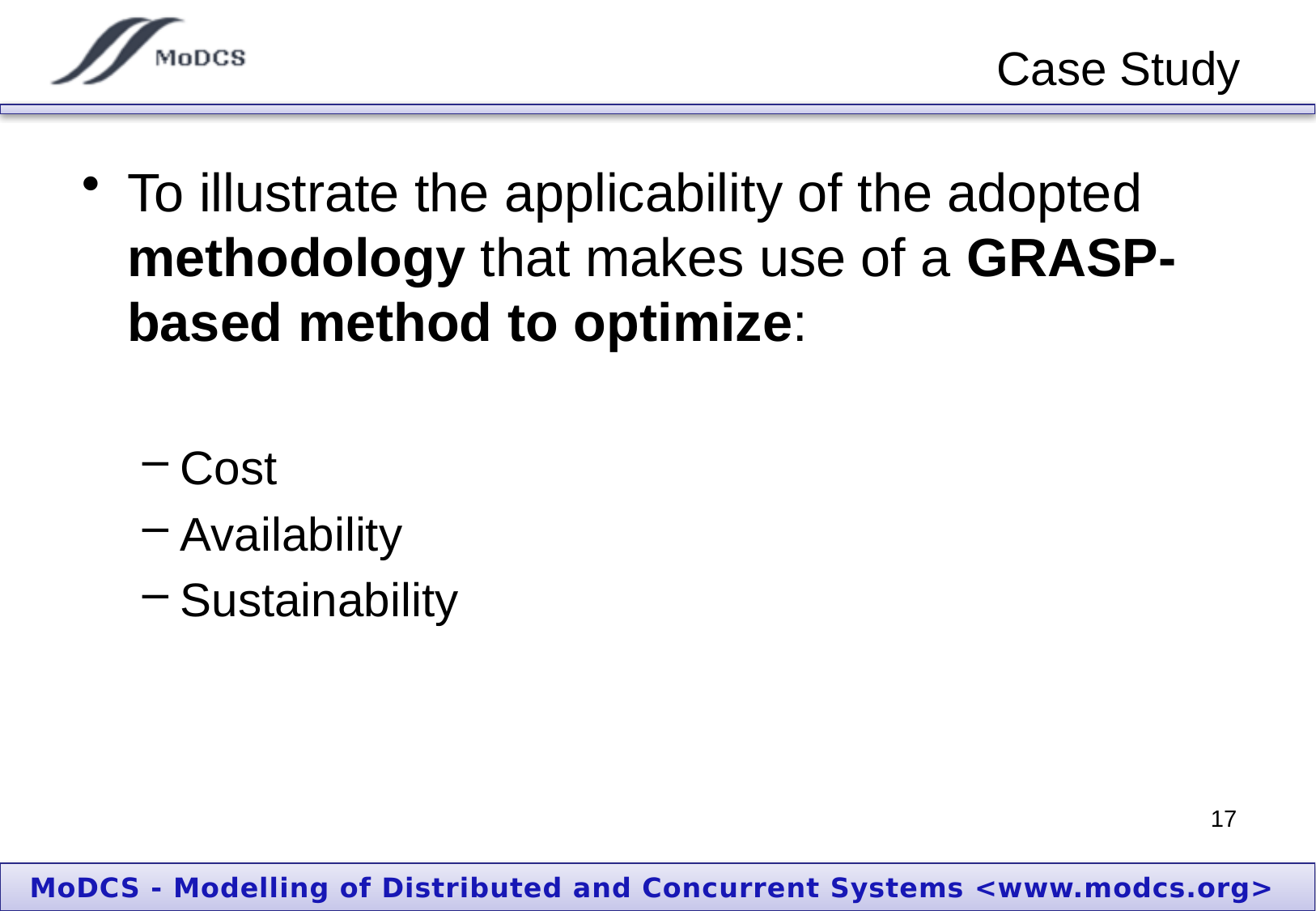

# Case Study
To illustrate the applicability of the adopted methodology that makes use of a GRASP-based method to optimize:

Cost
Availability
Sustainability

17